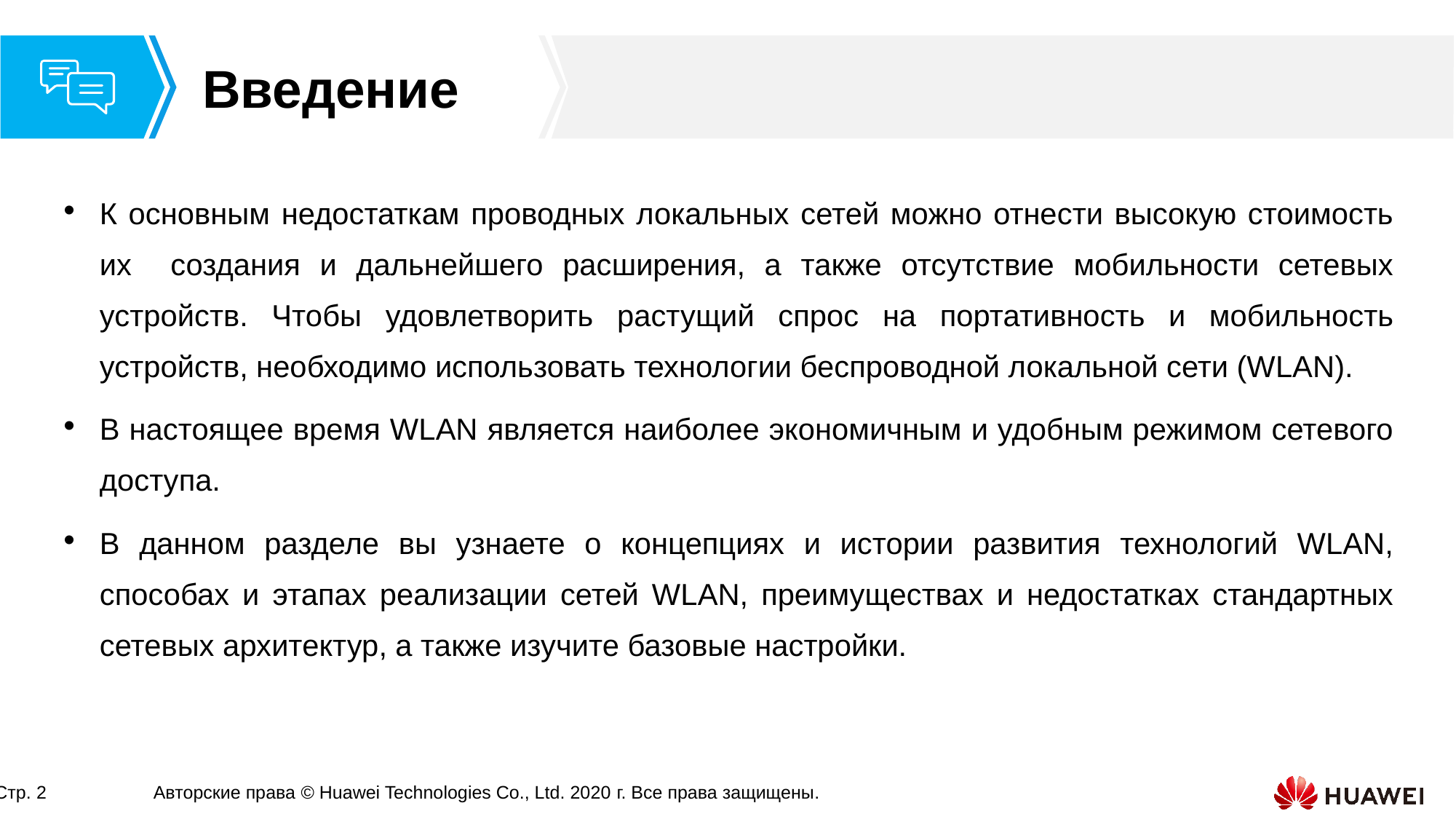

К основным недостаткам проводных локальных сетей можно отнести высокую стоимость их  создания и дальнейшего расширения, а также отсутствие мобильности сетевых устройств. Чтобы удовлетворить растущий спрос на портативность и мобильность устройств, необходимо использовать технологии беспроводной локальной сети (WLAN).
В настоящее время WLAN является наиболее экономичным и удобным режимом сетевого доступа.
В данном разделе вы узнаете о концепциях и истории развития технологий WLAN, способах и этапах реализации сетей WLAN, преимуществах и недостатках стандартных сетевых архитектур, а также изучите базовые настройки.